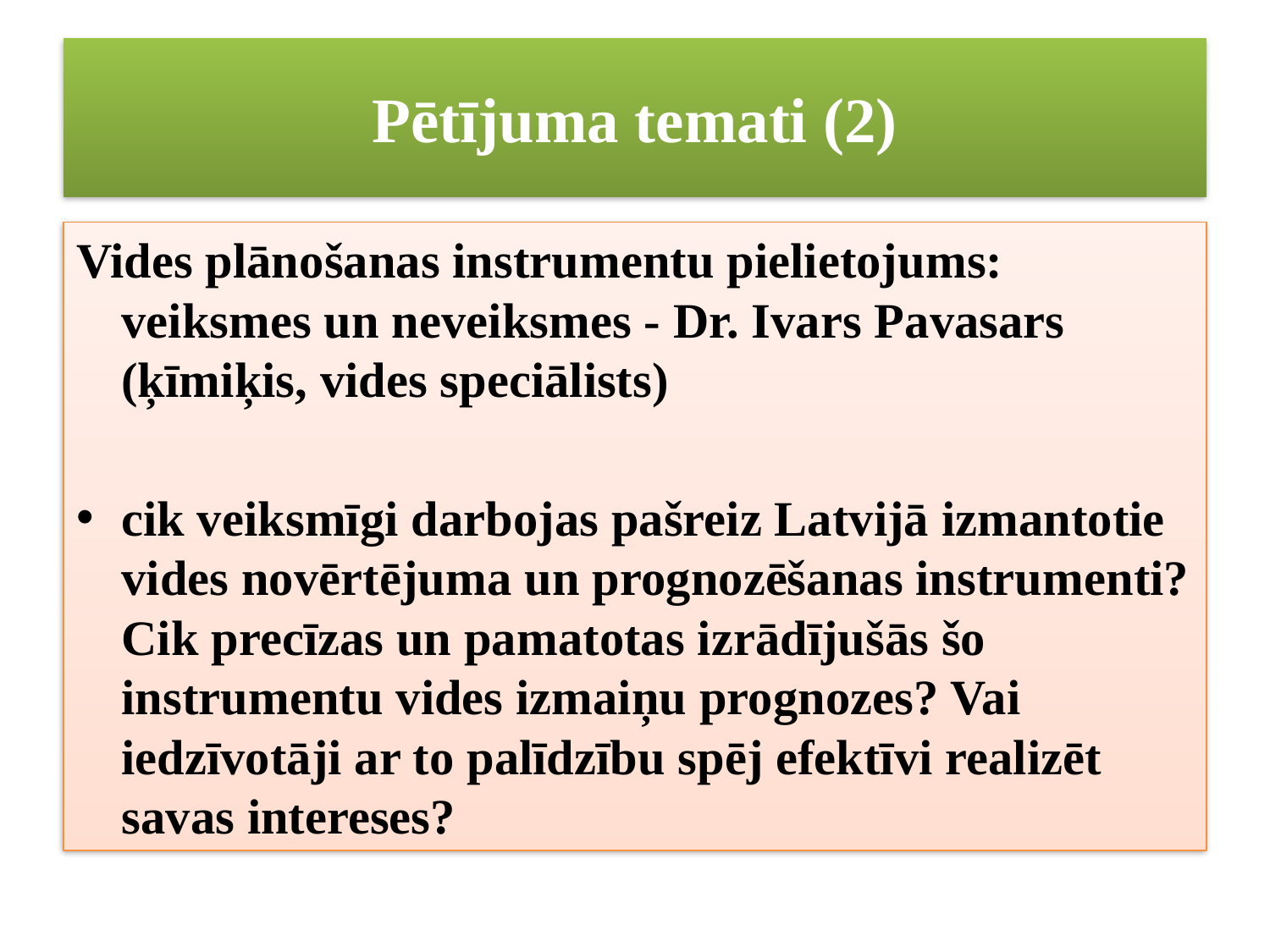

# Pētījuma temati (2)
Vides plānošanas instrumentu pielietojums: veiksmes un neveiksmes - Dr. Ivars Pavasars  (ķīmiķis, vides speciālists)

cik veiksmīgi darbojas pašreiz Latvijā izmantotie vides novērtējuma un prognozēšanas instrumenti? Cik precīzas un pamatotas izrādījušās šo instrumentu vides izmaiņu prognozes? Vai iedzīvotāji ar to palīdzību spēj efektīvi realizēt savas intereses?